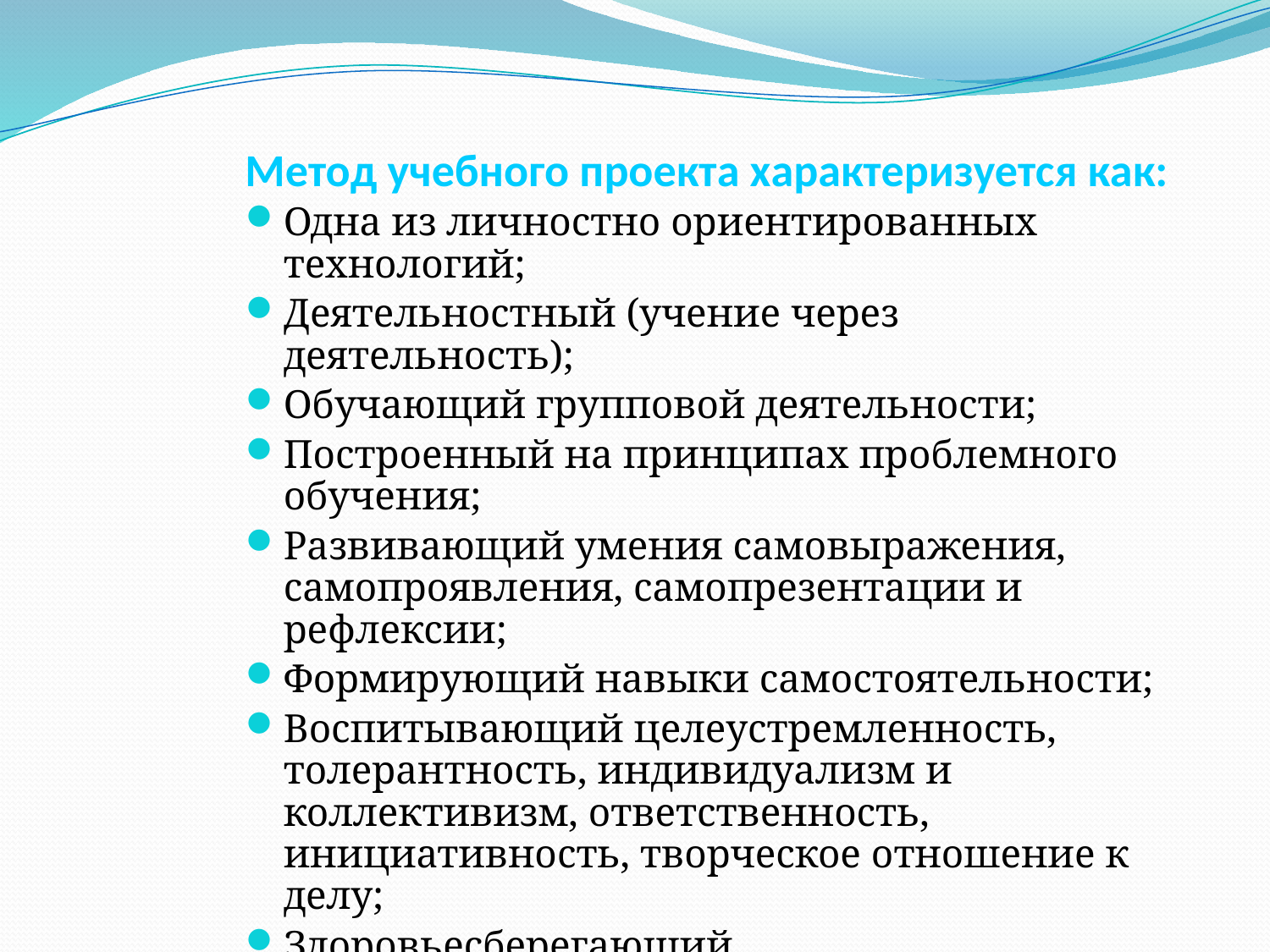

# Метод учебного проекта характеризуется как:
Одна из личностно ориентированных технологий;
Деятельностный (учение через деятельность);
Обучающий групповой деятельности;
Построенный на принципах проблемного обучения;
Развивающий умения самовыражения, самопроявления, самопрезентации и рефлексии;
Формирующий навыки самостоятельности;
Воспитывающий целеустремленность, толерантность, индивидуализм и коллективизм, ответственность, инициативность, творческое отношение к делу;
Здоровьесберегающий.